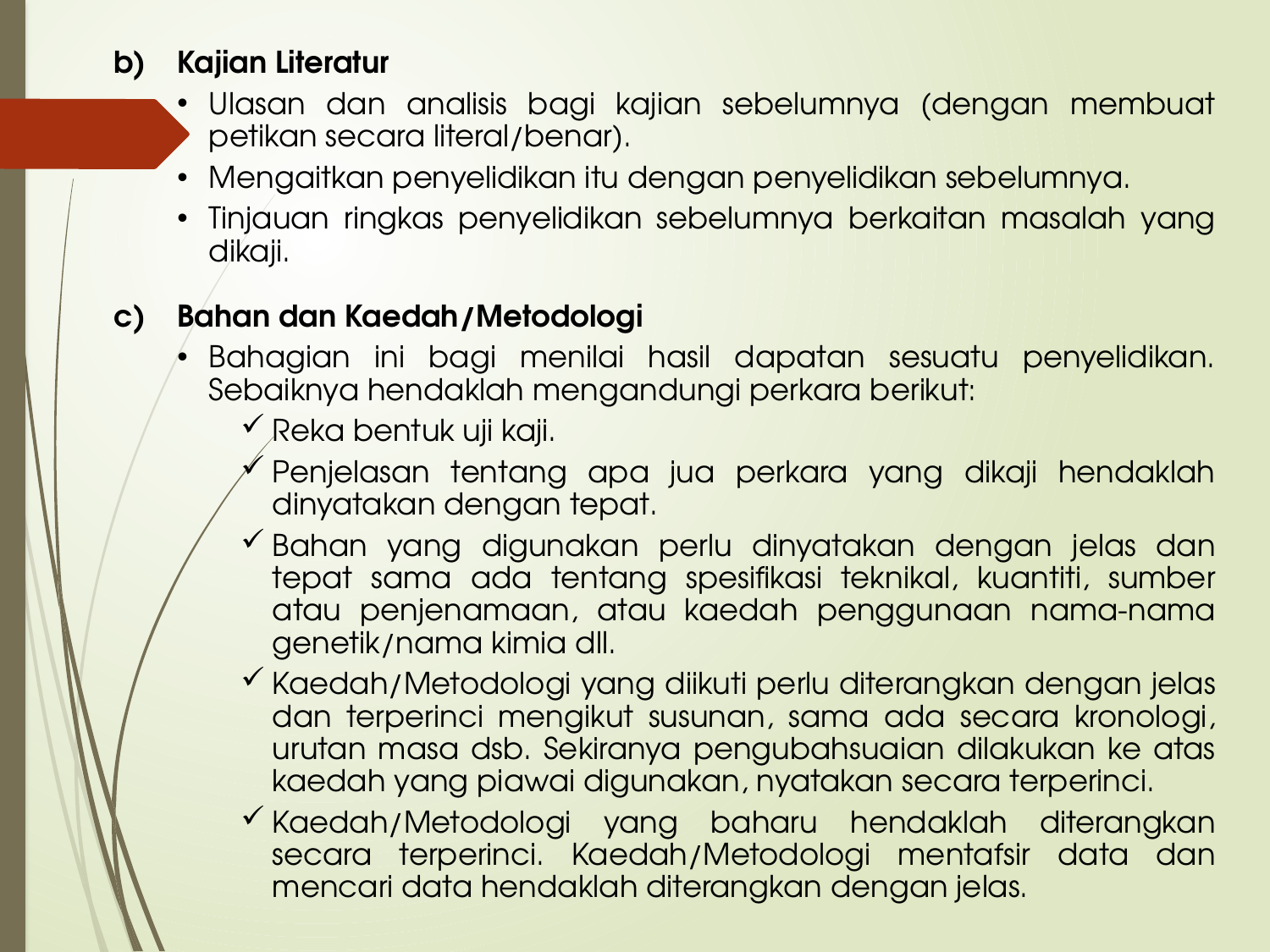

Kajian Literatur
Ulasan dan analisis bagi kajian sebelumnya (dengan membuat petikan secara literal/benar).
Mengaitkan penyelidikan itu dengan penyelidikan sebelumnya.
Tinjauan ringkas penyelidikan sebelumnya berkaitan masalah yang dikaji.

Bahan dan Kaedah/Metodologi
Bahagian ini bagi menilai hasil dapatan sesuatu penyelidikan. Sebaiknya hendaklah mengandungi perkara berikut:
Reka bentuk uji kaji.
Penjelasan tentang apa jua perkara yang dikaji hendaklah dinyatakan dengan tepat.
Bahan yang digunakan perlu dinyatakan dengan jelas dan tepat sama ada tentang spesifikasi teknikal, kuantiti, sumber atau penjenamaan, atau kaedah penggunaan nama-nama genetik/nama kimia dll.
Kaedah/Metodologi yang diikuti perlu diterangkan dengan jelas dan terperinci mengikut susunan, sama ada secara kronologi, urutan masa dsb. Sekiranya pengubahsuaian dilakukan ke atas kaedah yang piawai digunakan, nyatakan secara terperinci.
Kaedah/Metodologi yang baharu hendaklah diterangkan secara terperinci. Kaedah/Metodologi mentafsir data dan mencari data hendaklah diterangkan dengan jelas.